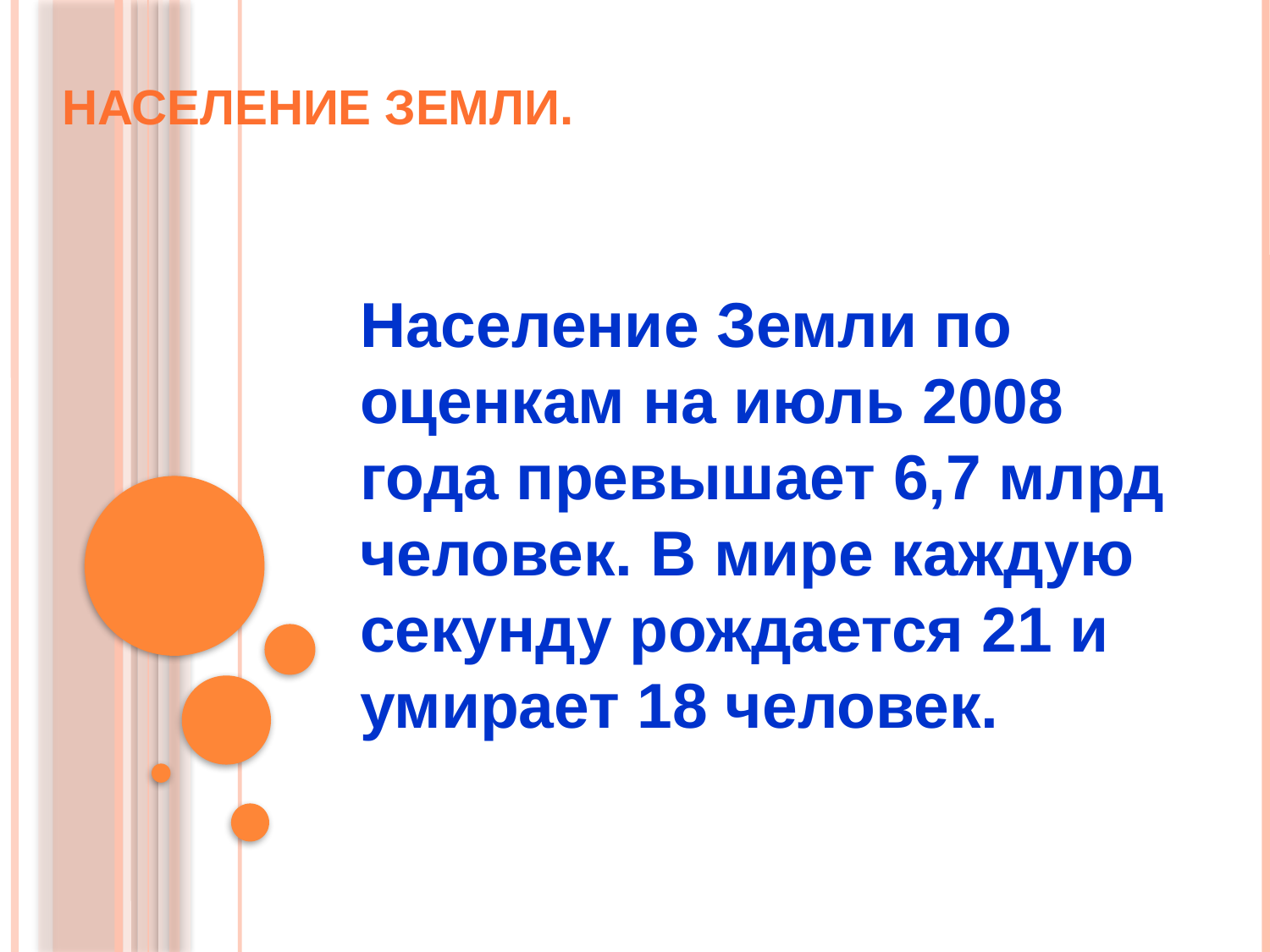

Население Земли.

Население Земли по оценкам на июль 2008 года превышает 6,7 млрд человек. В мире каждую секунду рождается 21 и умирает 18 человек.